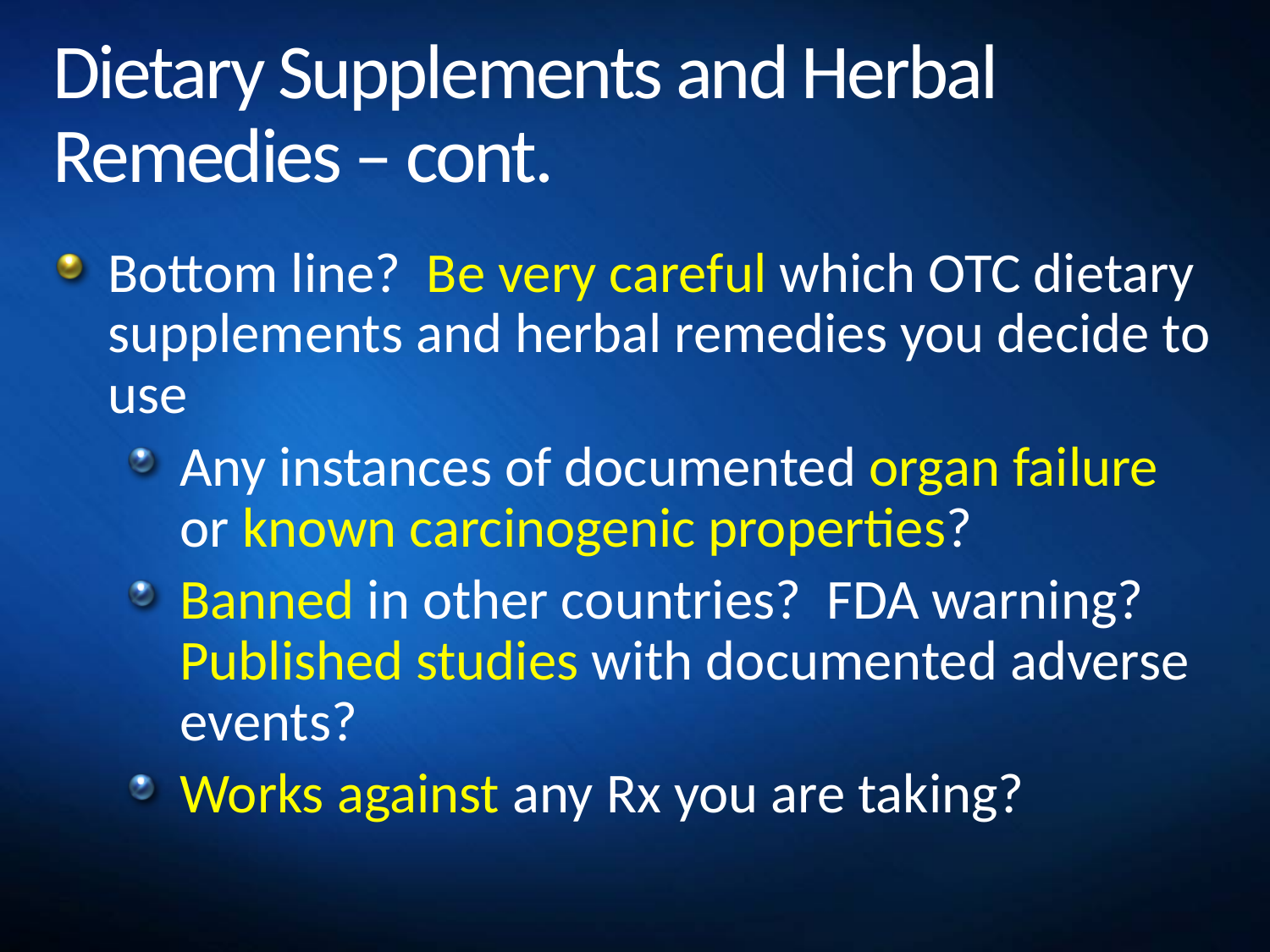

# Dietary Supplements and Herbal Remedies – cont.
Bottom line?  Be very careful which OTC dietary supplements and herbal remedies you decide to use
Any instances of documented organ failure or known carcinogenic properties?
Banned in other countries?  FDA warning? Published studies with documented adverse events?
Works against any Rx you are taking?